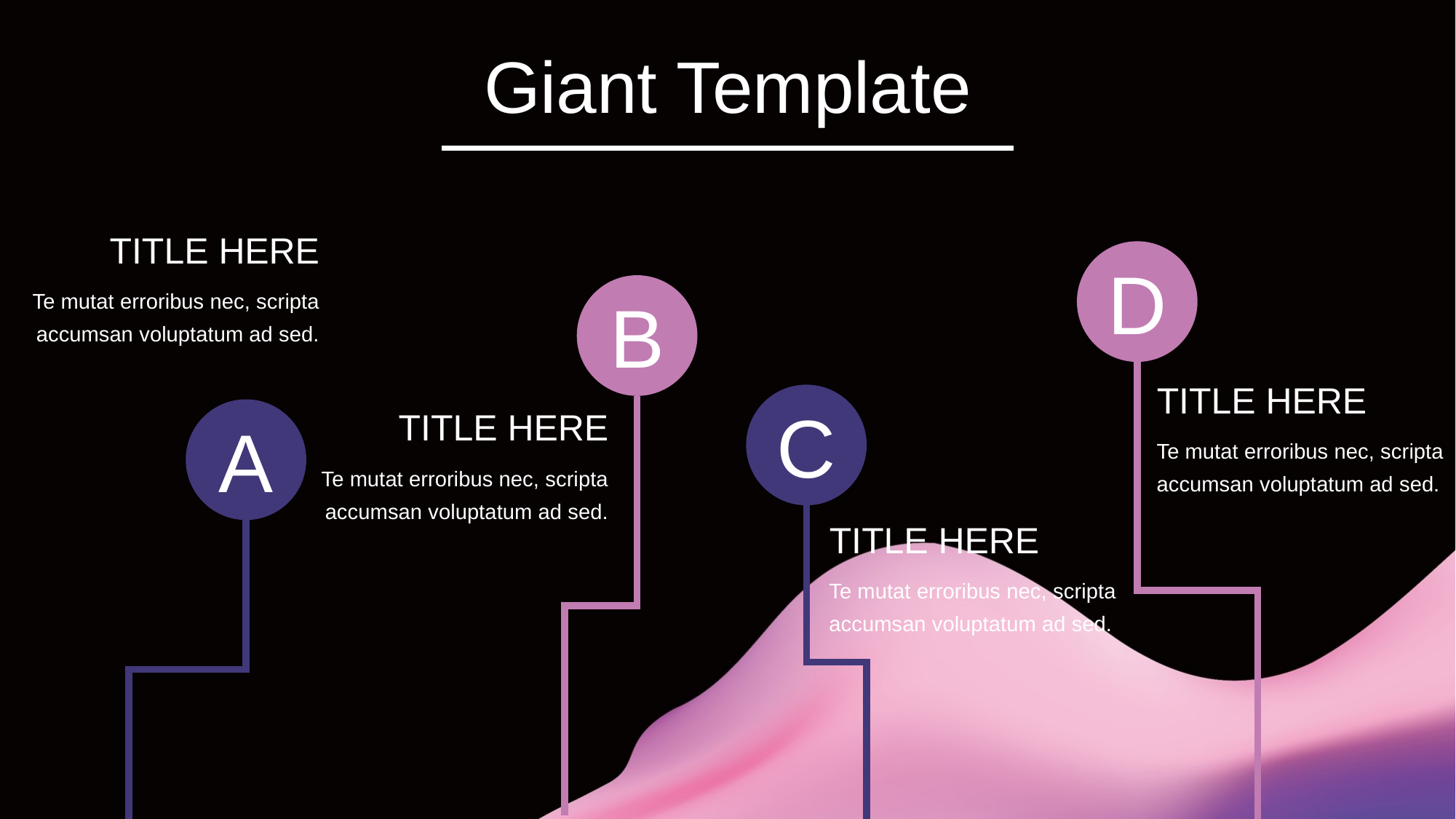

Giant Template
TITLE HERE
D
Te mutat erroribus nec, scripta accumsan voluptatum ad sed.

B
TITLE HERE
C
A
TITLE HERE
Te mutat erroribus nec, scripta accumsan voluptatum ad sed.

Te mutat erroribus nec, scripta accumsan voluptatum ad sed.

TITLE HERE
Te mutat erroribus nec, scripta accumsan voluptatum ad sed.